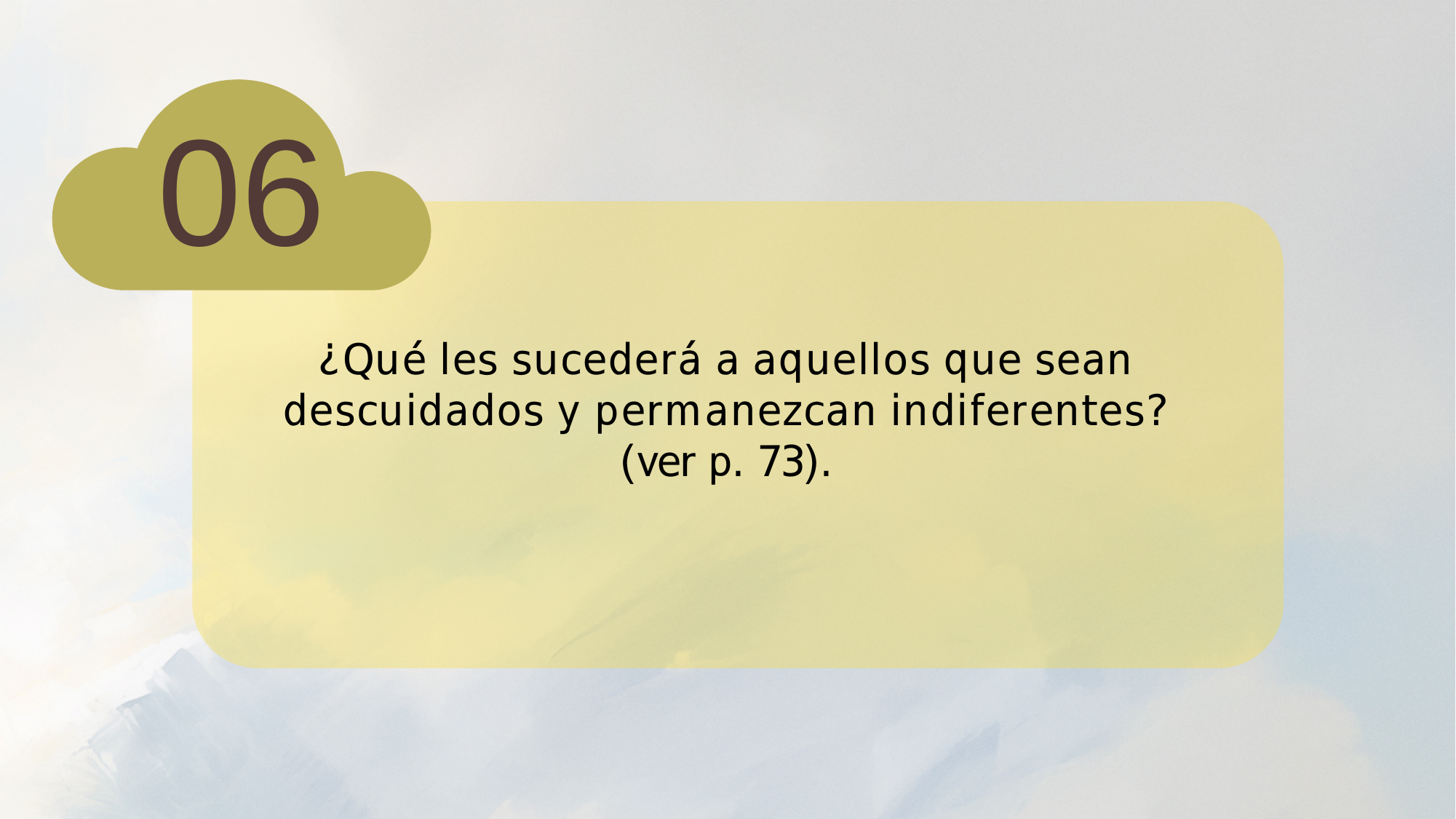

06

¿Qué les sucederá a aquellos que sean descuidados y permanezcan indiferentes? (ver p. 73).